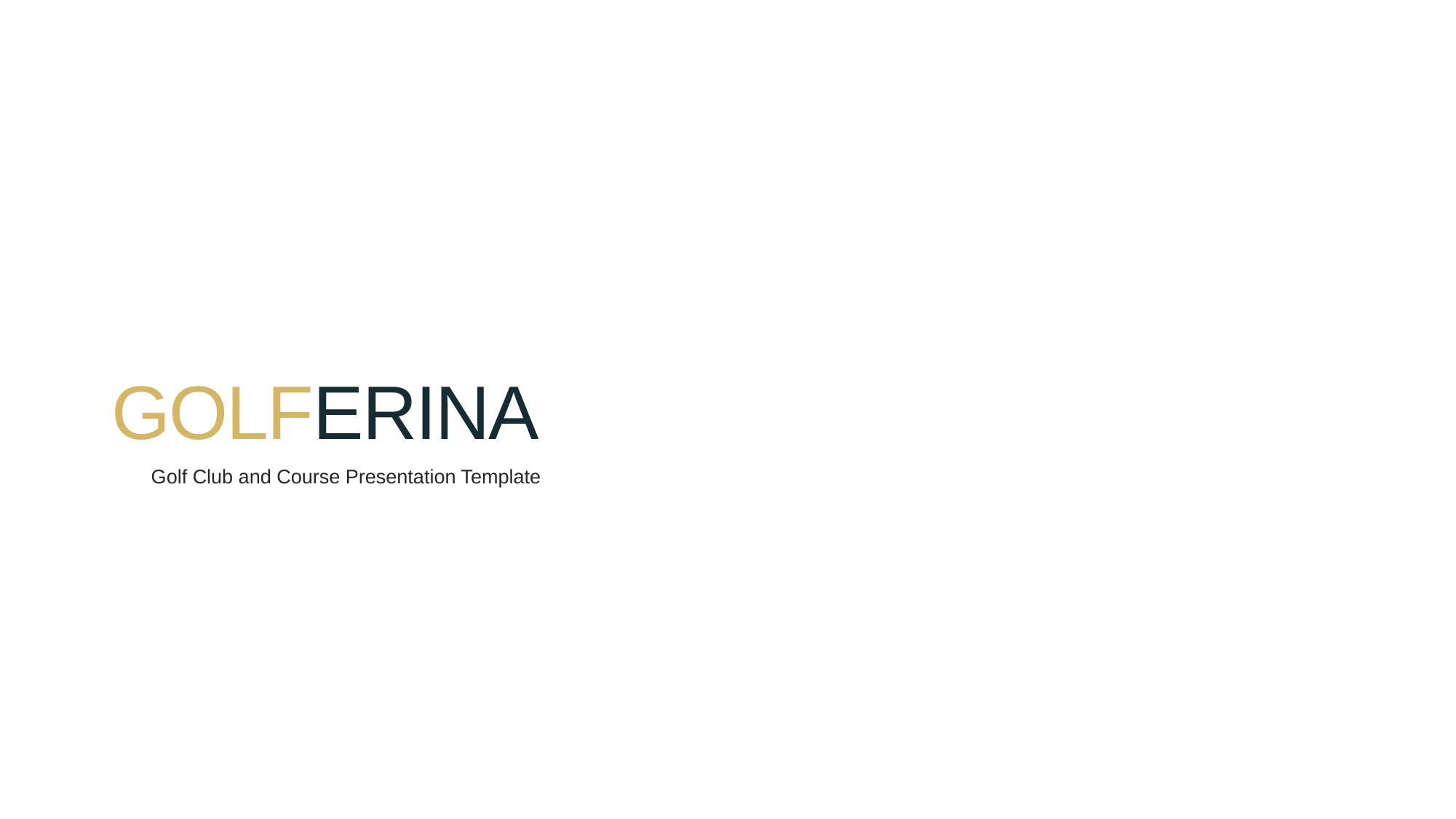

GOLFERINA
Golf Club and Course Presentation Template